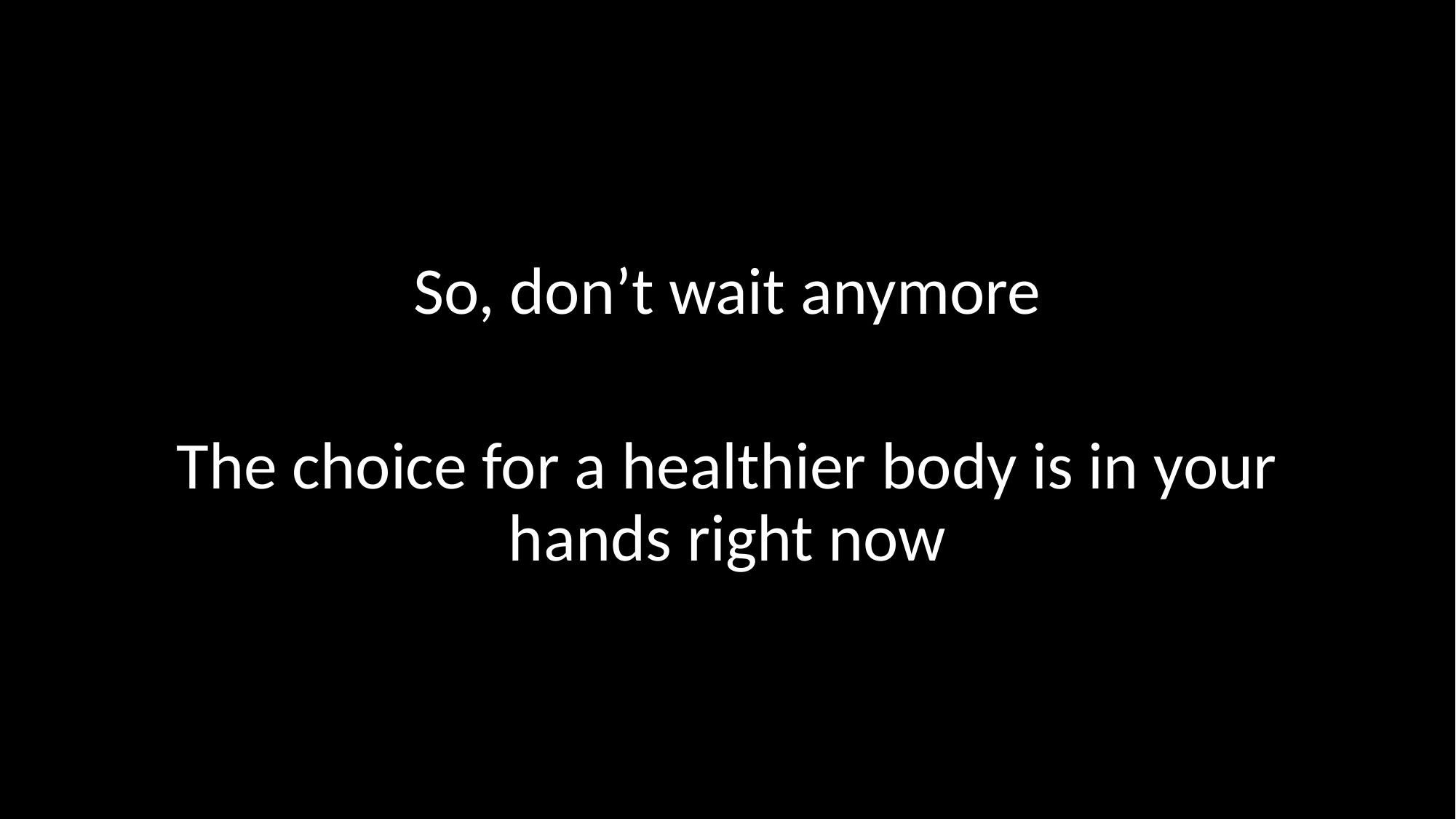

So, don’t wait anymore

The choice for a healthier body is in your hands right now